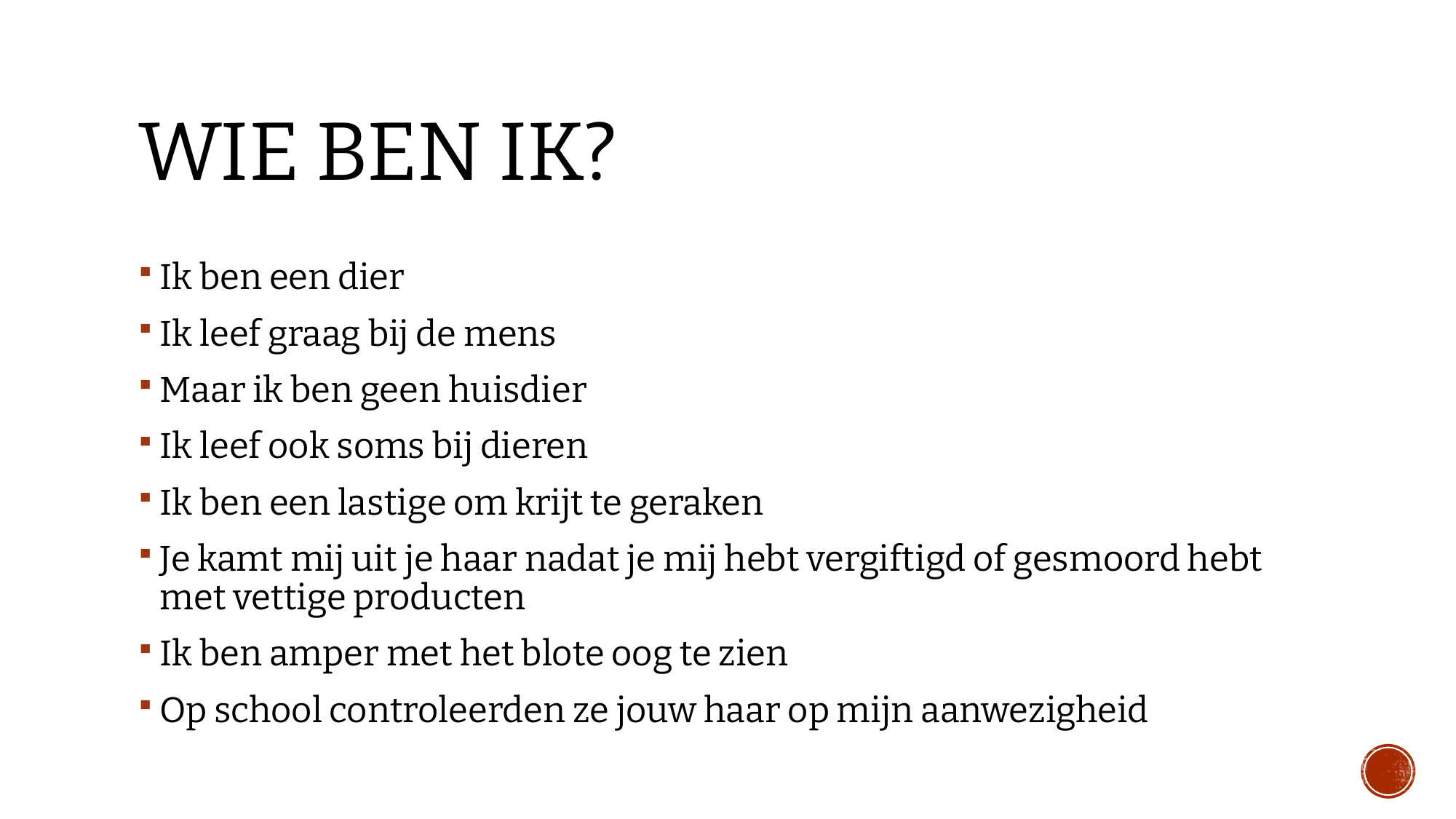

# Wie ben ik?
Ik ben een dier
Ik leef graag bij de mens
Maar ik ben geen huisdier
Ik leef ook soms bij dieren
Ik ben een lastige om krijt te geraken
Je kamt mij uit je haar nadat je mij hebt vergiftigd of gesmoord hebt met vettige producten
Ik ben amper met het blote oog te zien
Op school controleerden ze jouw haar op mijn aanwezigheid